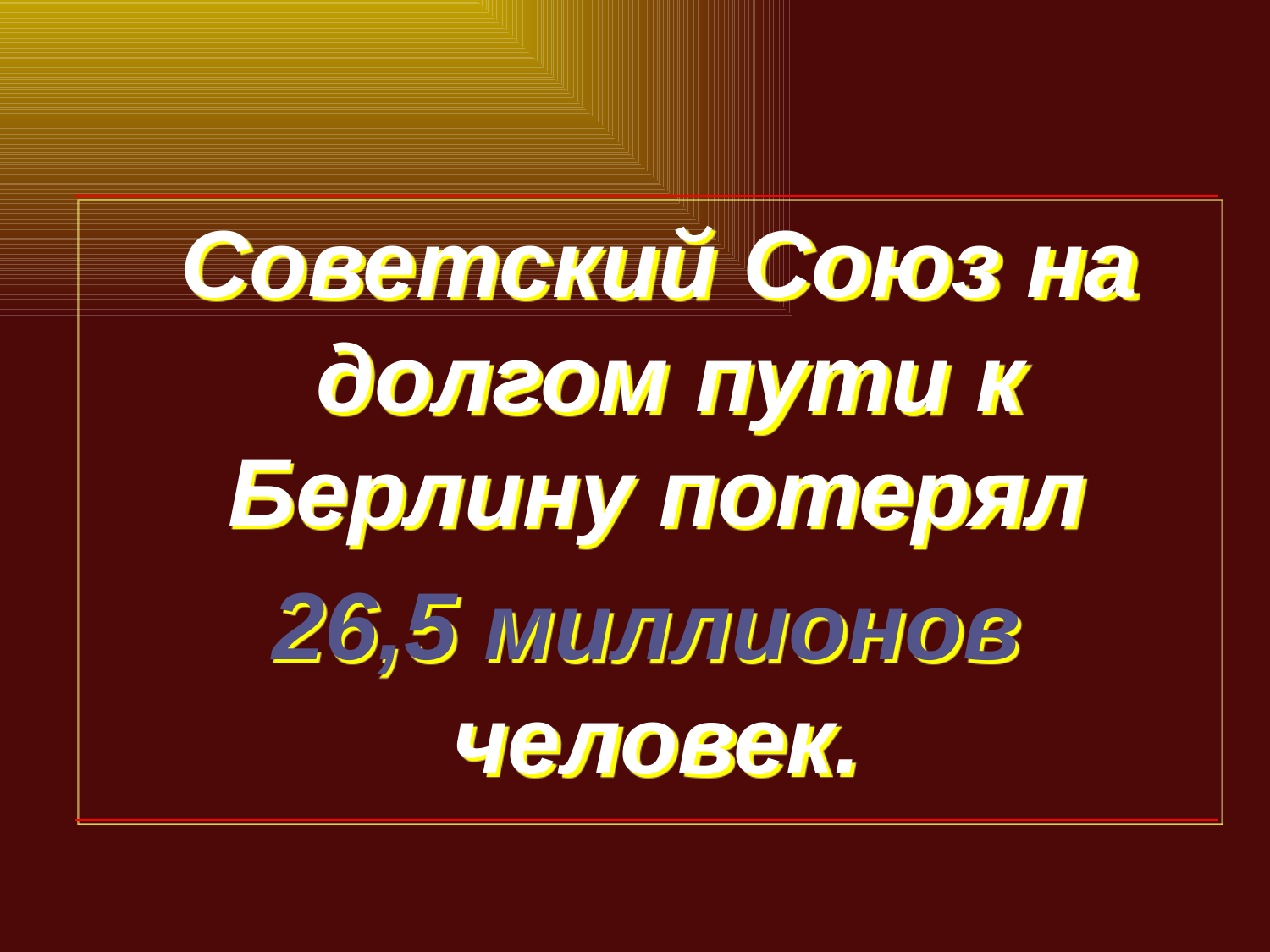

Советский Союз на долгом пути к Берлину потерял
26,5 миллионов человек.